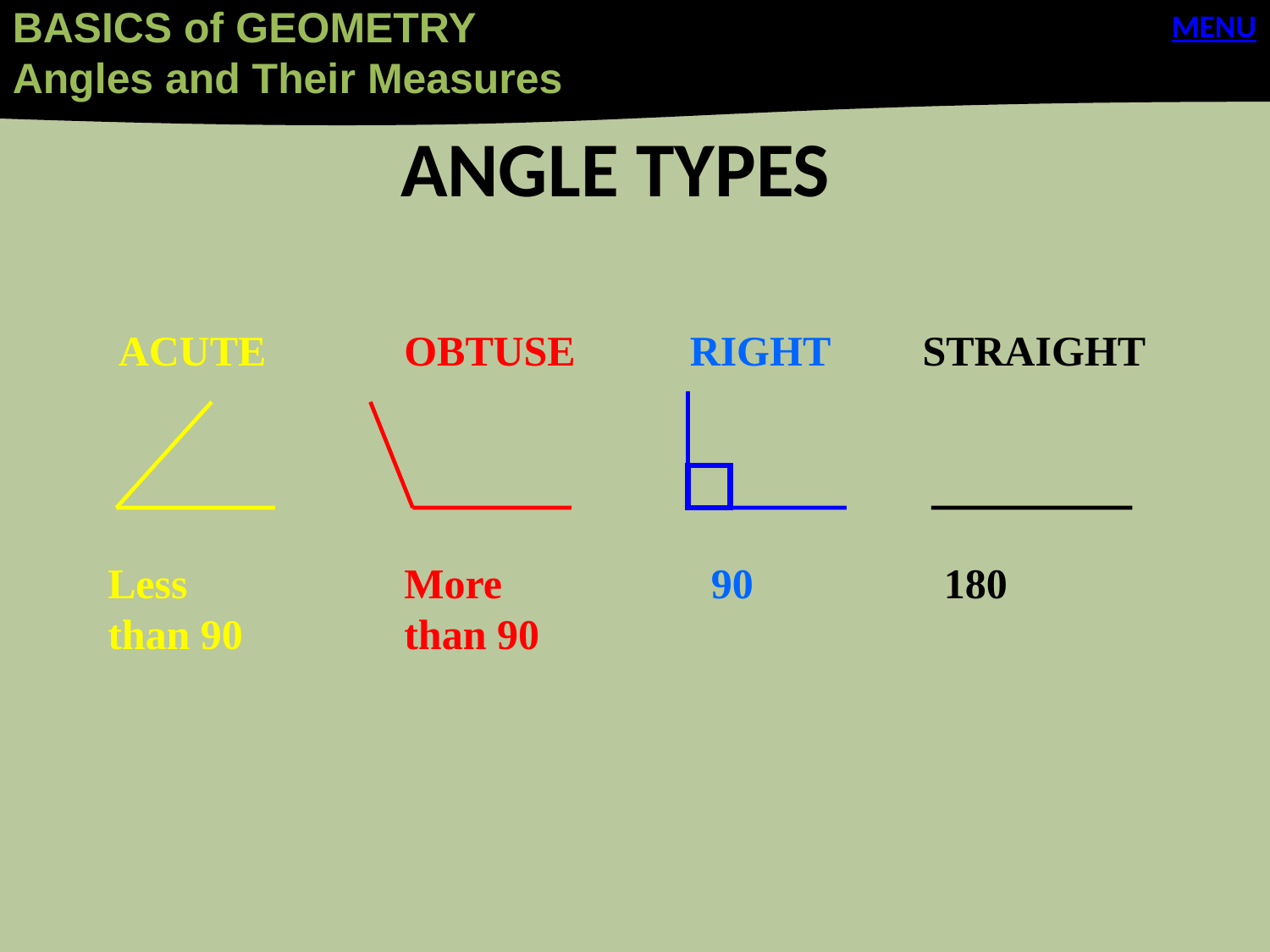

BASICS of GEOMETRY
Angles and Their Measures
MENU
# ANGLE TYPES
ACUTE
OBTUSE
RIGHT
STRAIGHT

Less
than 90
More
than 90
90
180